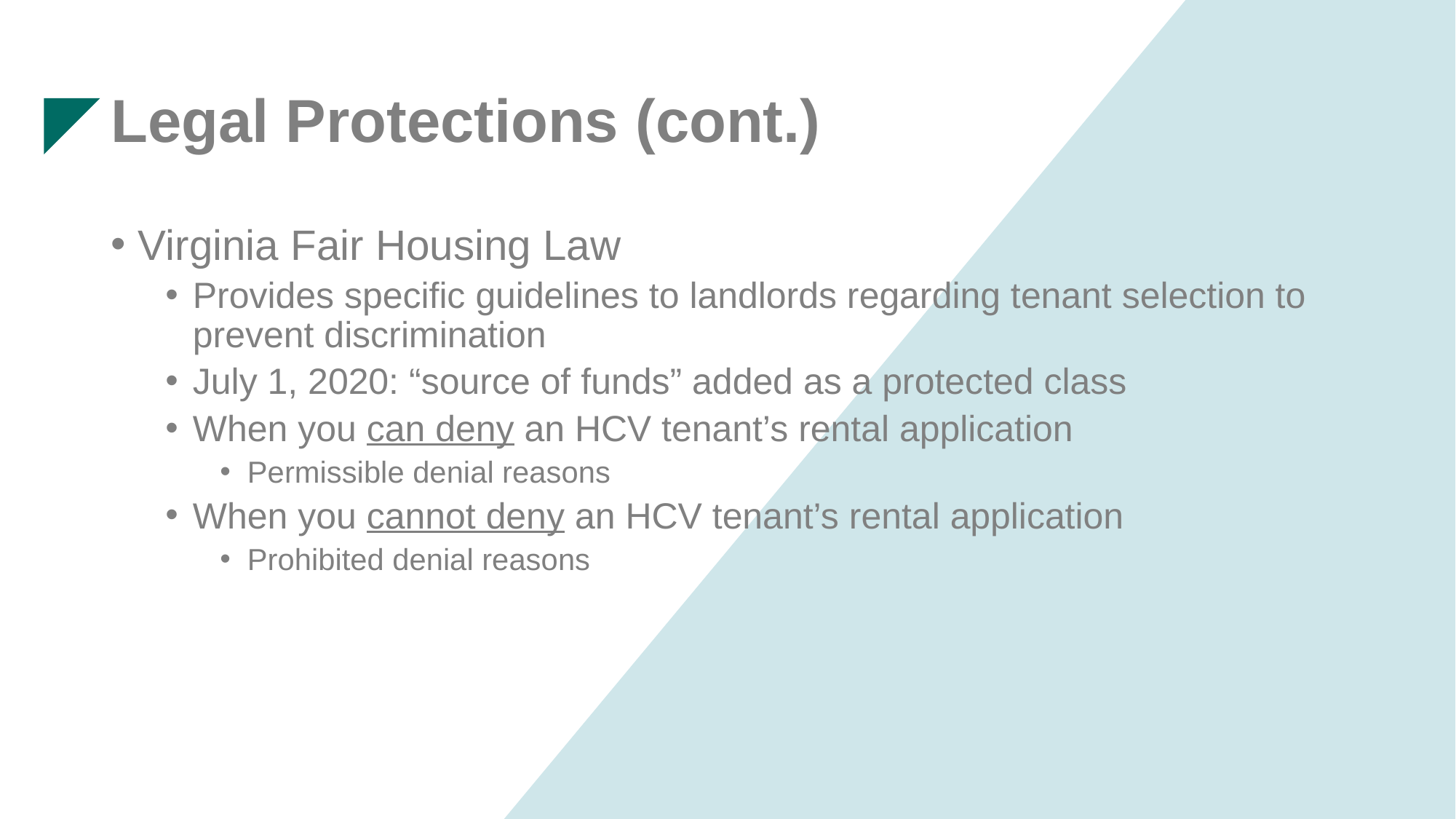

# Legal Protections (cont.)
Virginia Fair Housing Law
Provides specific guidelines to landlords regarding tenant selection to prevent discrimination
July 1, 2020: “source of funds” added as a protected class
When you can deny an HCV tenant’s rental application
Permissible denial reasons
When you cannot deny an HCV tenant’s rental application
Prohibited denial reasons